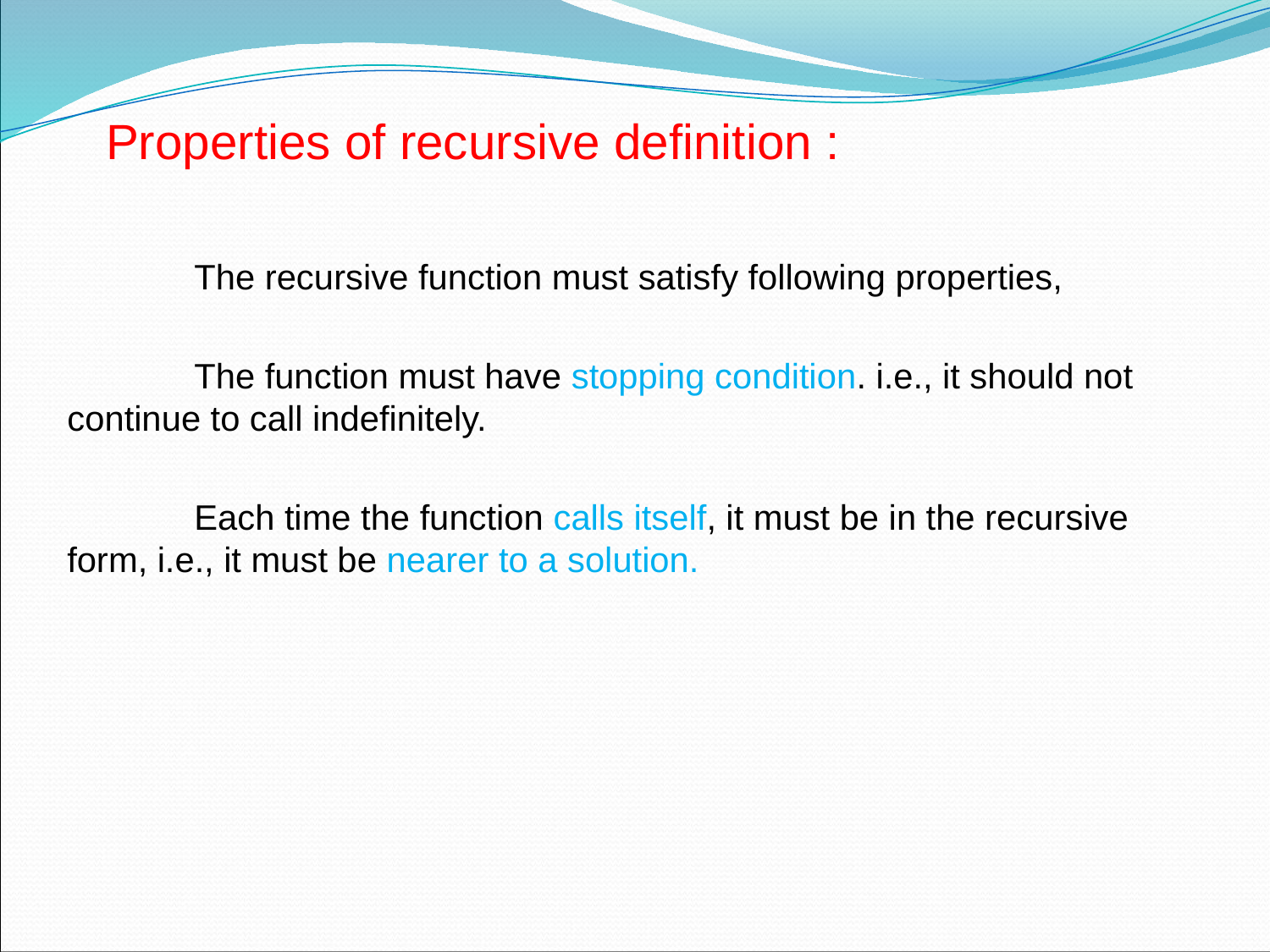

# Properties of recursive definition :

	The recursive function must satisfy following properties,

	The function must have stopping condition. i.e., it should not continue to call indefinitely.

	Each time the function calls itself, it must be in the recursive form, i.e., it must be nearer to a solution.